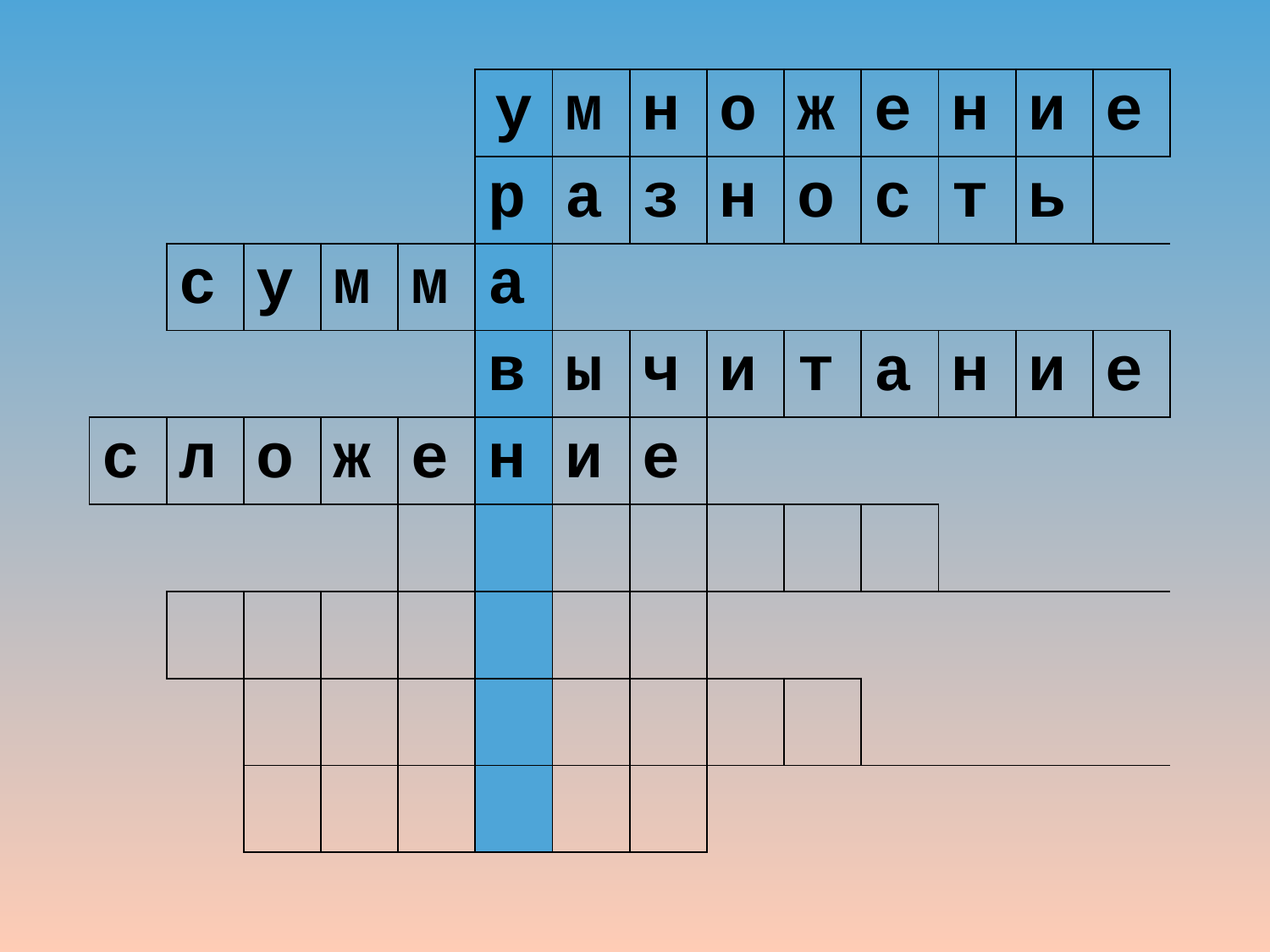

|  |  |  |  |  | у | м | н | о | ж | е | н | и | е |
| --- | --- | --- | --- | --- | --- | --- | --- | --- | --- | --- | --- | --- | --- |
|  |  |  |  |  | р | а | з | н | о | с | т | ь |  |
|  | с | у | м | м | а |  |  |  |  |  |  |  |  |
|  |  |  |  |  | в | ы | ч | и | т | а | н | и | е |
| с | л | о | ж | е | н | и | е |  |  |  |  |  |  |
|  |  |  |  |  |  |  |  |  |  |  |  |  |  |
|  |  |  |  |  |  |  |  |  |  |  |  |  |  |
|  |  |  |  |  |  |  |  |  |  |  |  |  |  |
|  |  |  |  |  |  |  |  |  |  |  |  |  |  |